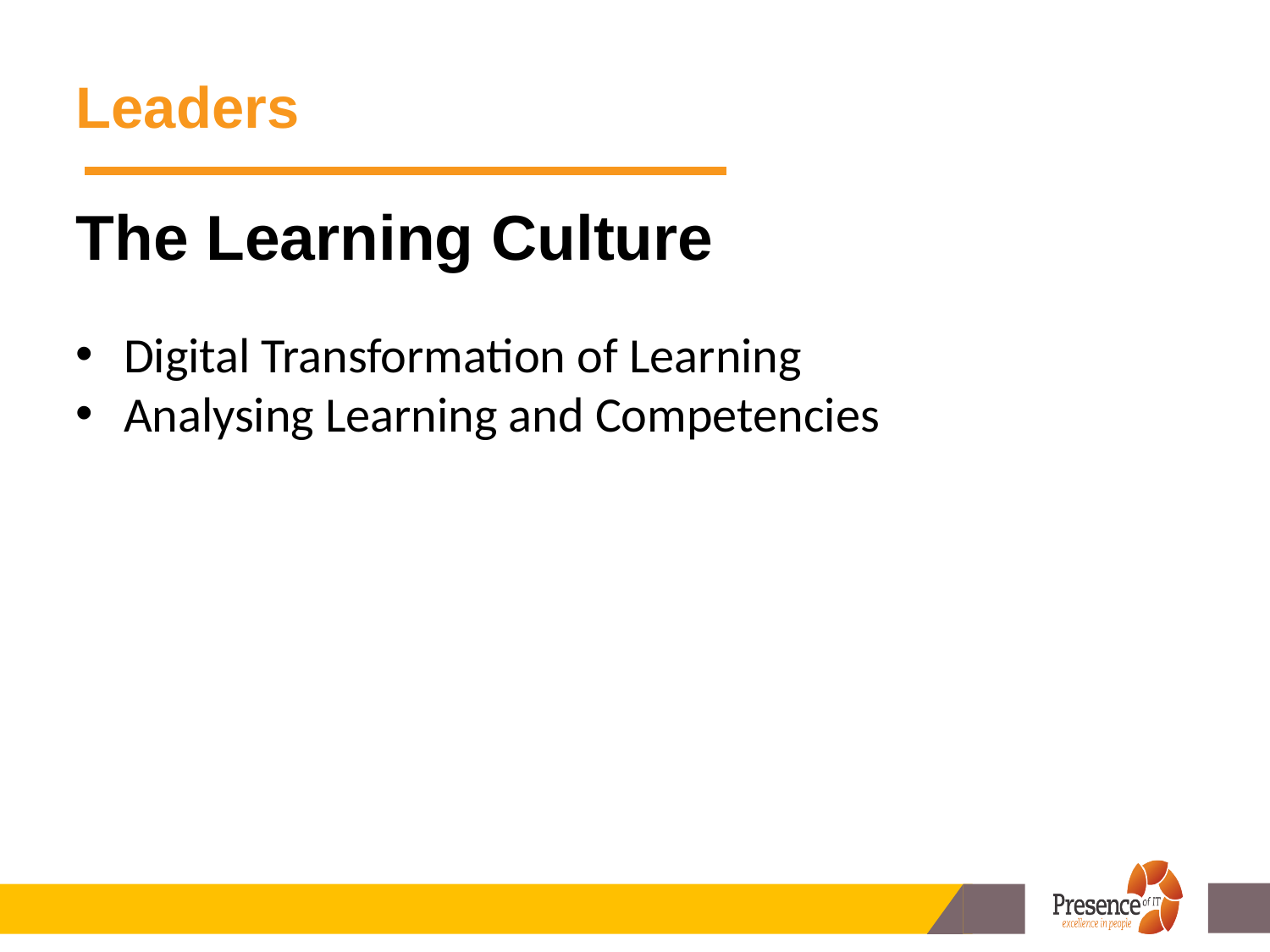

Leaders
The Learning Culture

Digital Transformation of Learning
Analysing Learning and Competencies